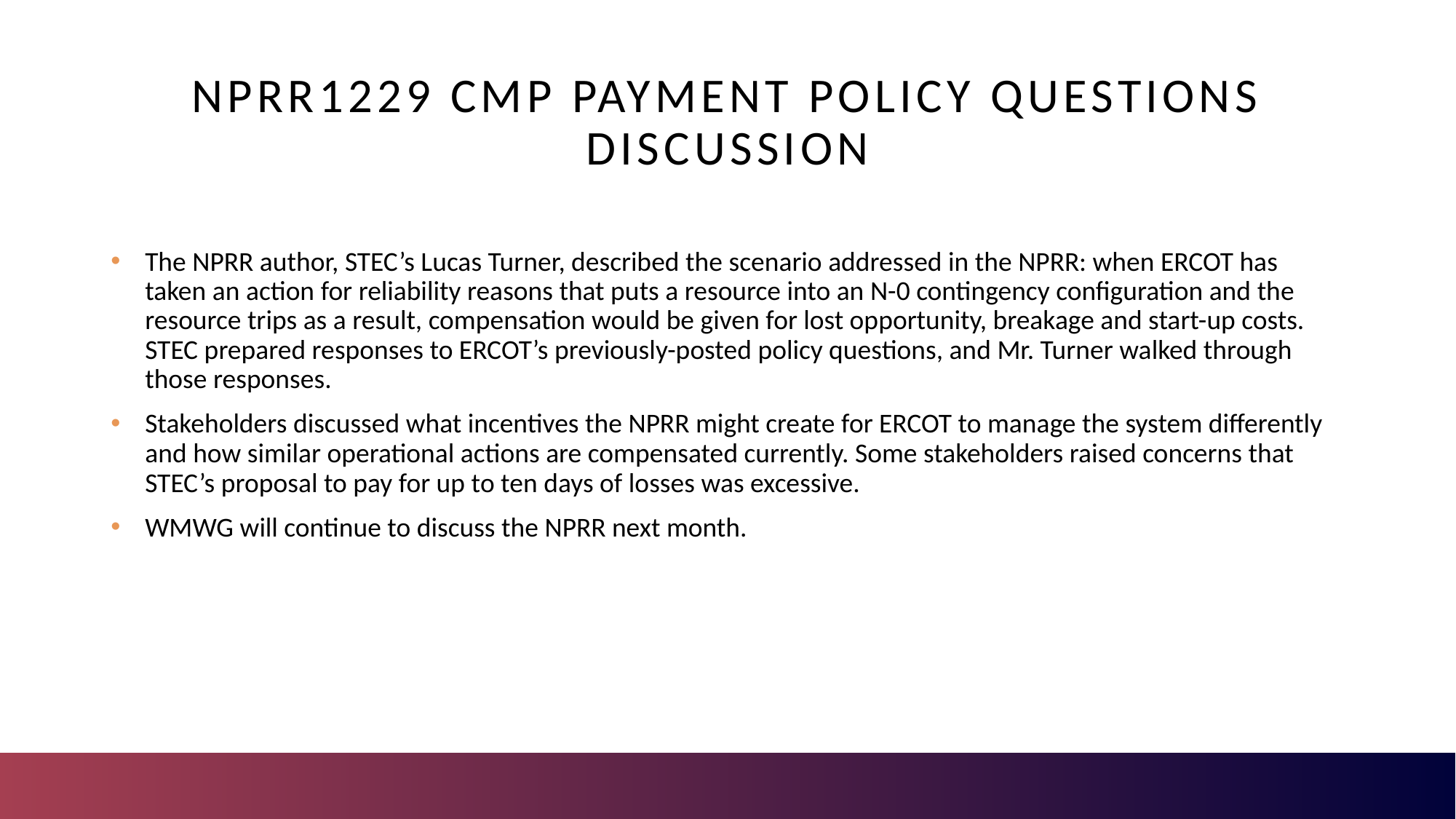

# NPRR1229 CMP payment policy questions discussion
The NPRR author, STEC’s Lucas Turner, described the scenario addressed in the NPRR: when ERCOT has taken an action for reliability reasons that puts a resource into an N-0 contingency configuration and the resource trips as a result, compensation would be given for lost opportunity, breakage and start-up costs. STEC prepared responses to ERCOT’s previously-posted policy questions, and Mr. Turner walked through those responses.
Stakeholders discussed what incentives the NPRR might create for ERCOT to manage the system differently and how similar operational actions are compensated currently. Some stakeholders raised concerns that STEC’s proposal to pay for up to ten days of losses was excessive.
WMWG will continue to discuss the NPRR next month.